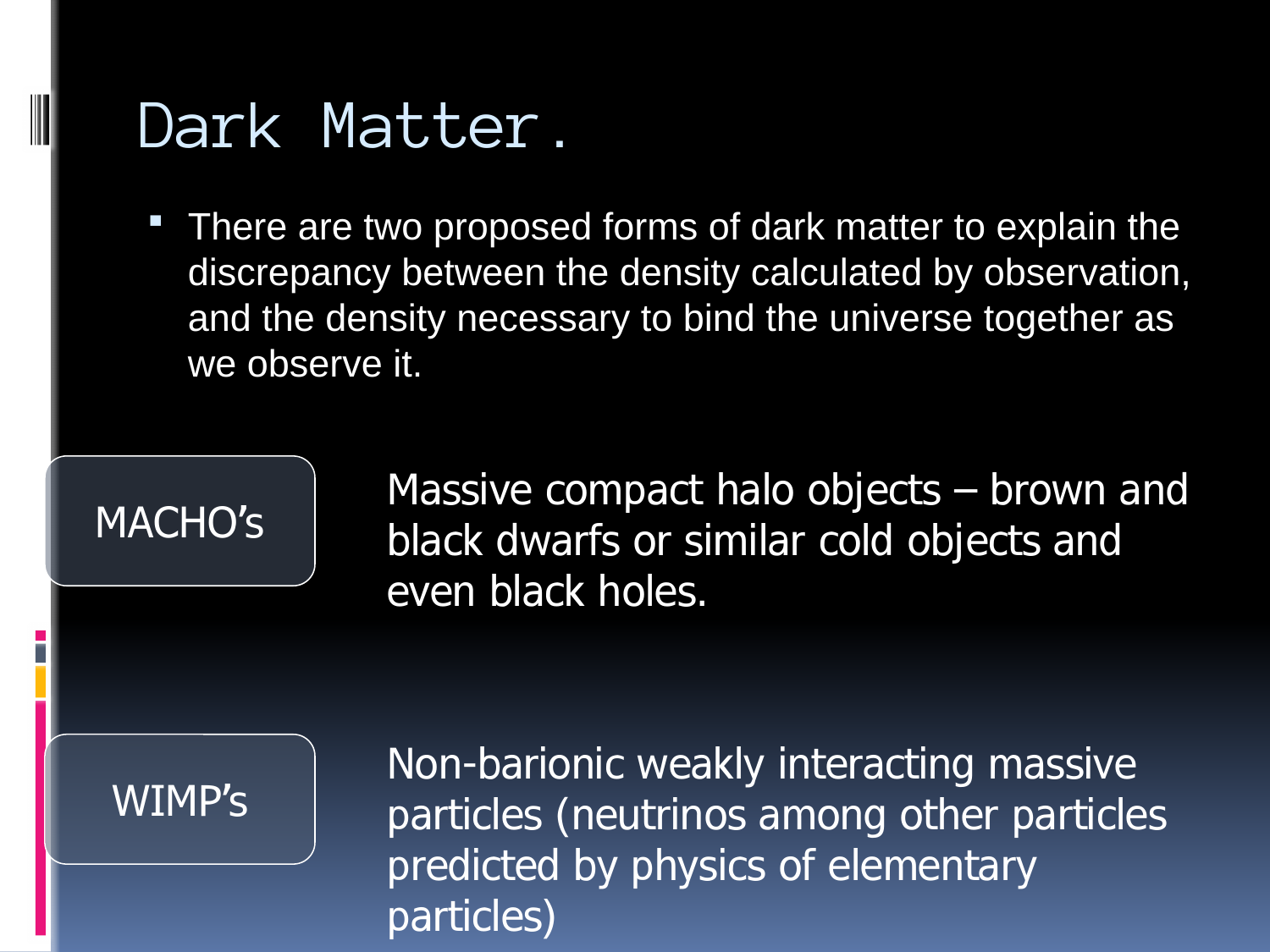

# Dark Matter.
There are two proposed forms of dark matter to explain the discrepancy between the density calculated by observation, and the density necessary to bind the universe together as we observe it.

MACHO’s
Massive compact halo objects – brown and black dwarfs or similar cold objects and even black holes.
Non-barionic weakly interacting massive particles (neutrinos among other particles predicted by physics of elementary particles)
WIMP’s